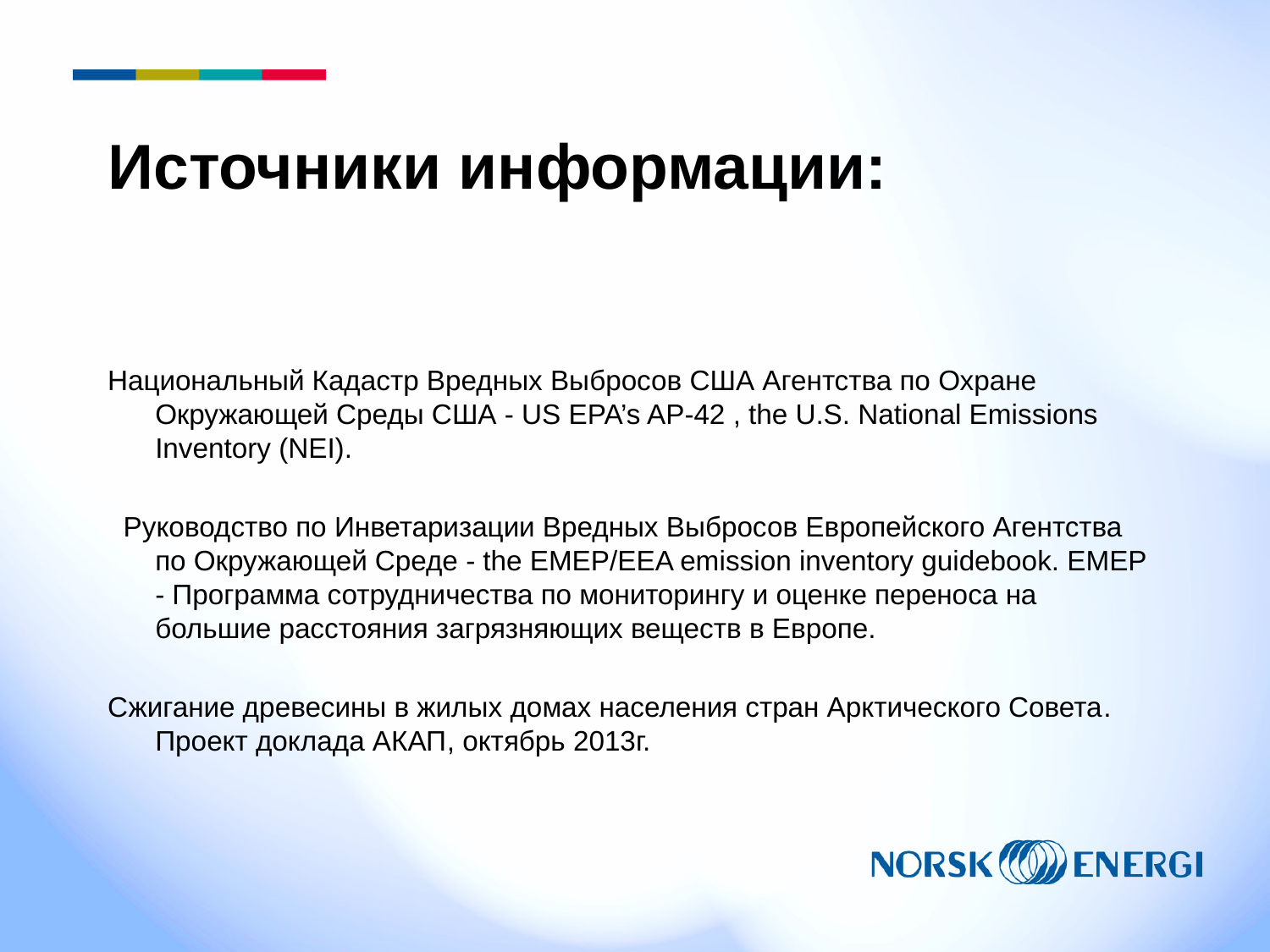

# Источники информации:
Национальный Кадастр Вредных Выбросов США Агентства по Охране Окружающей Среды США - US EPA’s AP-42 , the U.S. National Emissions Inventory (NEI).

  Руководство по Инветаризации Вредных Выбросов Европейского Агентства по Окружающей Среде - the EMEP/EEA emission inventory guidebook. EMEP - Программа сотрудничества по мониторингу и оценке переноса на большие расстояния загрязняющих веществ в Европе.

Сжигание древесины в жилых домах населения стран Арктического Совета. Проект доклада АКАП, октябрь 2013г.